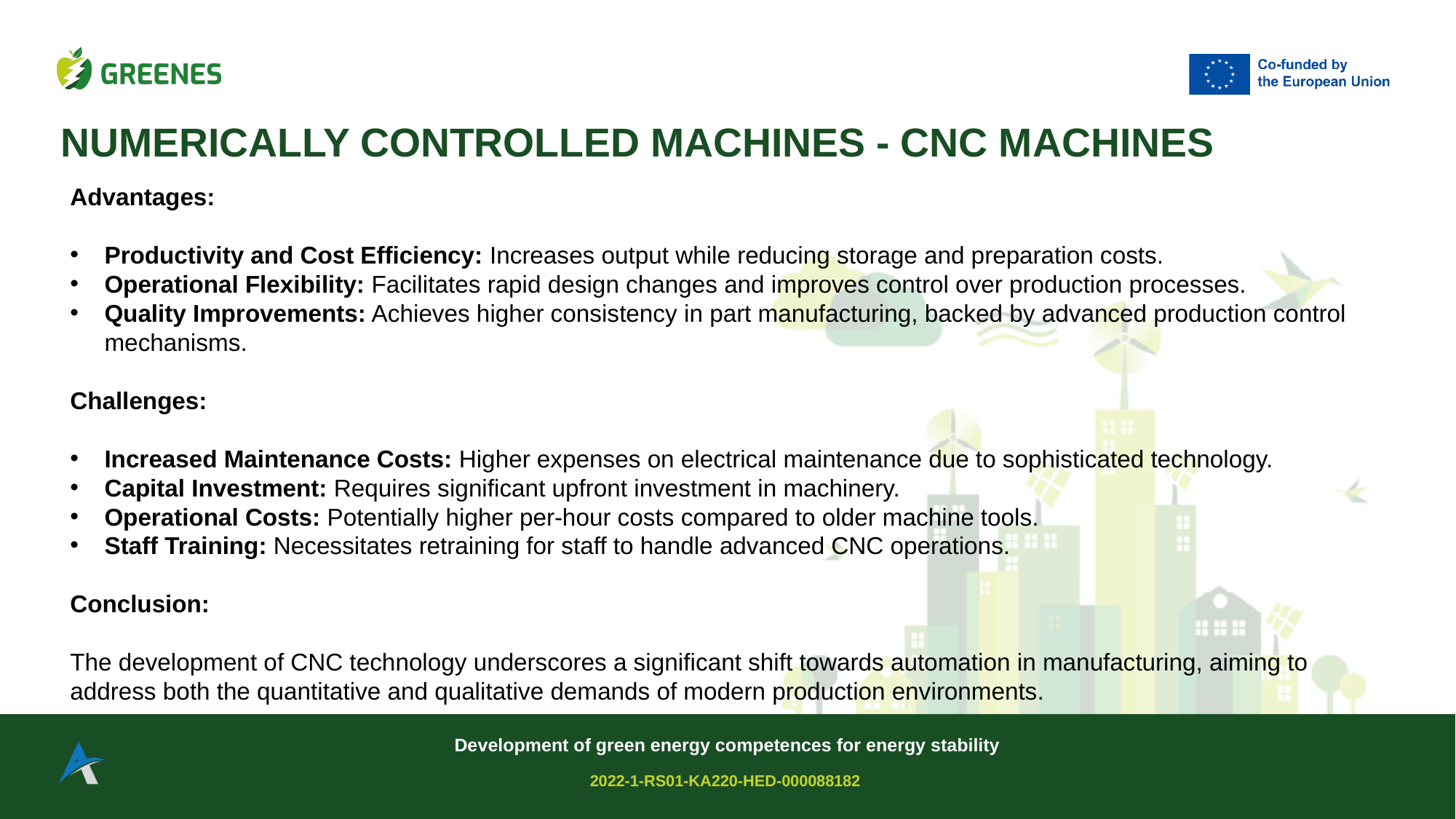

NUMERICALLY CONTROLLED MACHINES - CNC MACHINES
Advantages:

Productivity and Cost Efficiency: Increases output while reducing storage and preparation costs.
Operational Flexibility: Facilitates rapid design changes and improves control over production processes.
Quality Improvements: Achieves higher consistency in part manufacturing, backed by advanced production control mechanisms.

Challenges:

Increased Maintenance Costs: Higher expenses on electrical maintenance due to sophisticated technology.
Capital Investment: Requires significant upfront investment in machinery.
Operational Costs: Potentially higher per-hour costs compared to older machine tools.
Staff Training: Necessitates retraining for staff to handle advanced CNC operations.

Conclusion:

The development of CNC technology underscores a significant shift towards automation in manufacturing, aiming to address both the quantitative and qualitative demands of modern production environments.